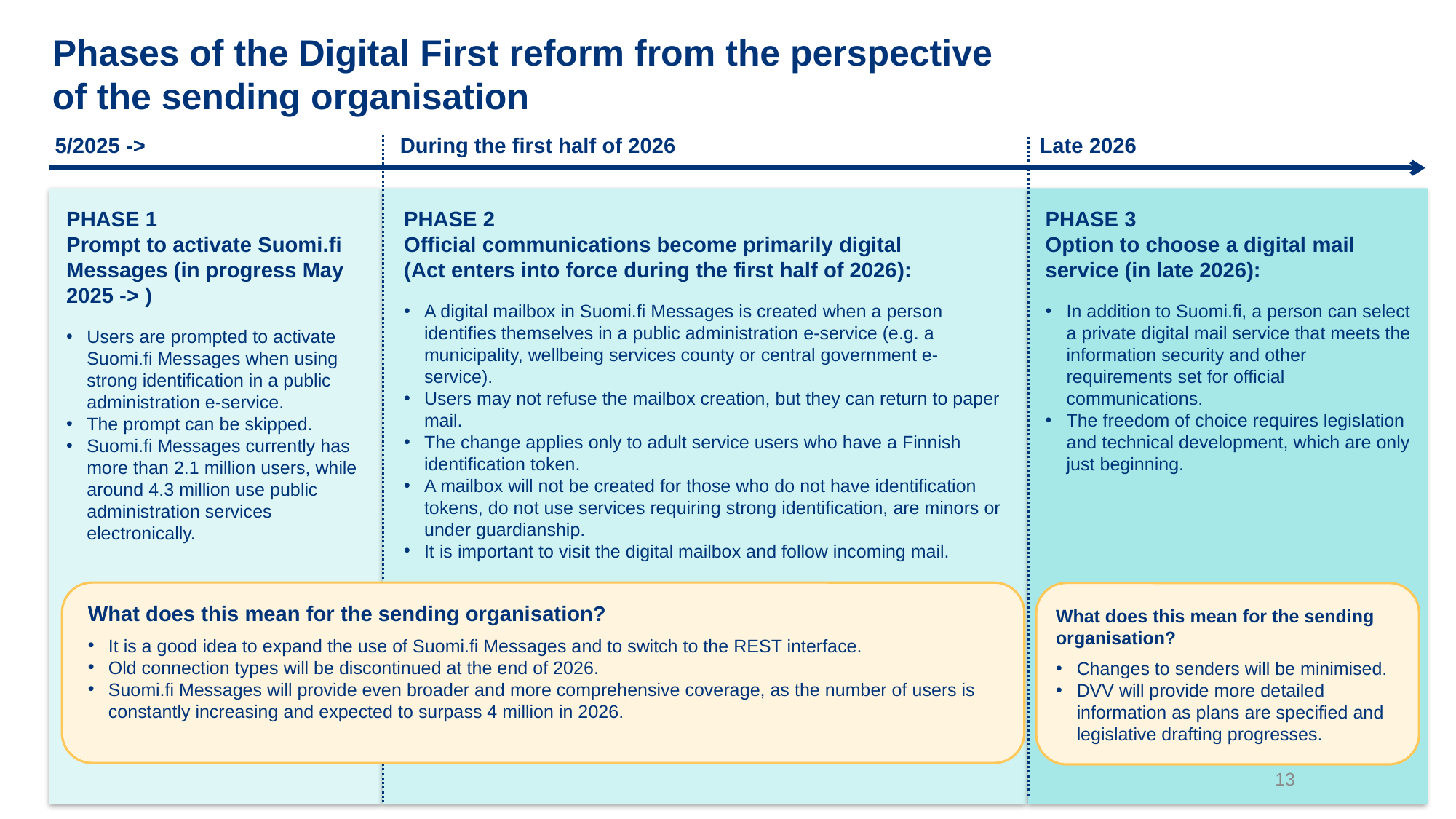

Phases of the Digital First reform from the perspective of the sending organisation
During the first half of 2026
5/2025 ->
Late 2026
PHASE 3
Option to choose a digital mail service (in late 2026):
In addition to Suomi.fi, a person can select a private digital mail service that meets the information security and other requirements set for official communications.
The freedom of choice requires legislation and technical development, which are only just beginning.

PHASE 1
Prompt to activate Suomi.fi Messages (in progress May 2025 -> )
Users are prompted to activate Suomi.fi Messages when using strong identification in a public administration e-service.
The prompt can be skipped.
Suomi.fi Messages currently has more than 2.1 million users, while around 4.3 million use public administration services electronically.
PHASE 2
Official communications become primarily digital
(Act enters into force during the first half of 2026):
A digital mailbox in Suomi.fi Messages is created when a person identifies themselves in a public administration e-service (e.g. a municipality, wellbeing services county or central government e-service).
Users may not refuse the mailbox creation, but they can return to paper mail.
The change applies only to adult service users who have a Finnish identification token.
A mailbox will not be created for those who do not have identification tokens, do not use services requiring strong identification, are minors or under guardianship.
It is important to visit the digital mailbox and follow incoming mail.

What does this mean for the sending organisation?
It is a good idea to expand the use of Suomi.fi Messages and to switch to the REST interface.
Old connection types will be discontinued at the end of 2026.
Suomi.fi Messages will provide even broader and more comprehensive coverage, as the number of users is constantly increasing and expected to surpass 4 million in 2026.
What does this mean for the sending organisation?
Changes to senders will be minimised.
DVV will provide more detailed information as plans are specified and legislative drafting progresses.
13